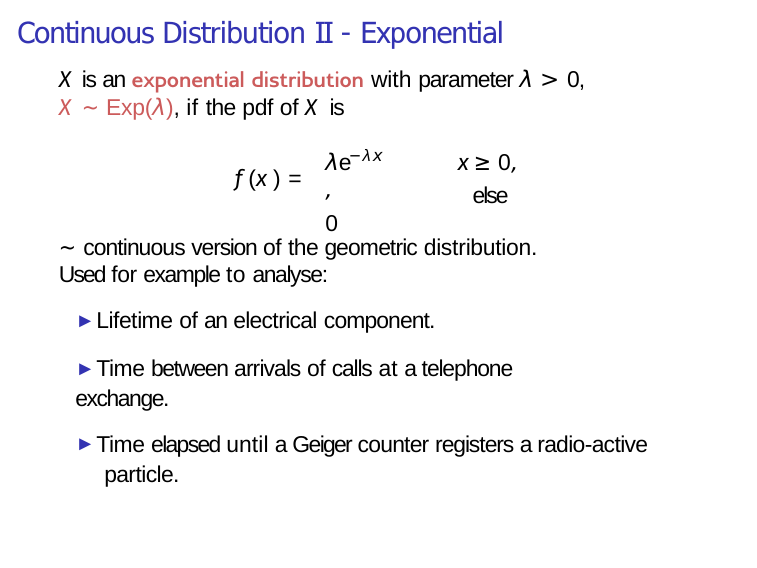

# Continuous Distribution II - Exponential
X is an exponential distribution with parameter λ > 0,
X ∼ Exp(λ), if the pdf of X is

λe	,
0
x ≥ 0,  else
−λx
f (x ) =
∼ continuous version of the geometric distribution.  Used for example to analyse:
► Lifetime of an electrical component.
► Time between arrivals of calls at a telephone exchange.
► Time elapsed until a Geiger counter registers a radio-active  particle.